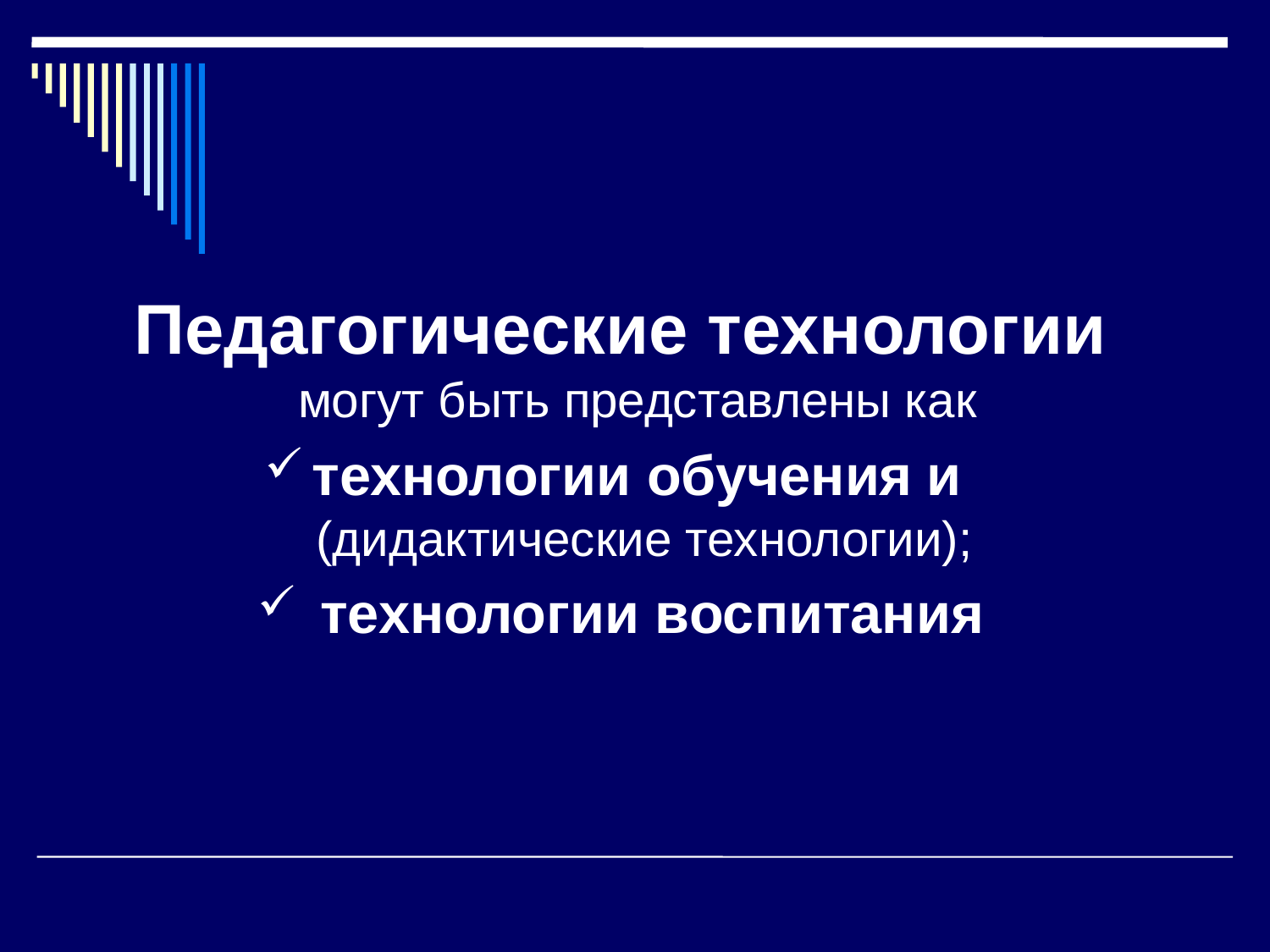

Педагогические технологии могут быть представлены как
технологии обучения и
(дидактические технологии);
 технологии воспитания